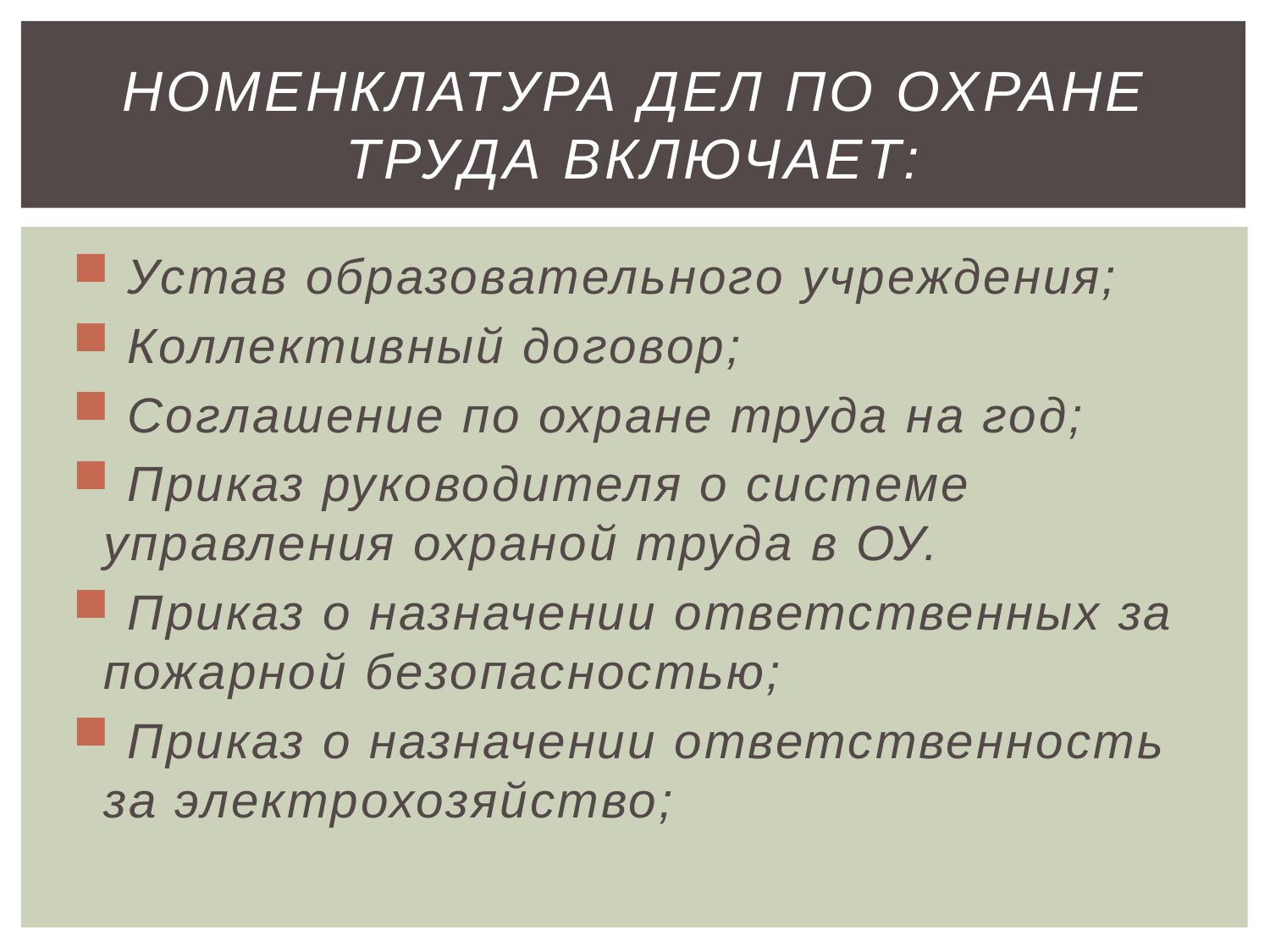

# Номенклатура дел по охране труда включает:
 Устав образовательного учреждения;
 Коллективный договор;
 Соглашение по охране труда на год;
 Приказ руководителя о системе управления охраной труда в ОУ.
 Приказ о назначении ответственных за пожарной безопасностью;
 Приказ о назначении ответственность за электрохозяйство;